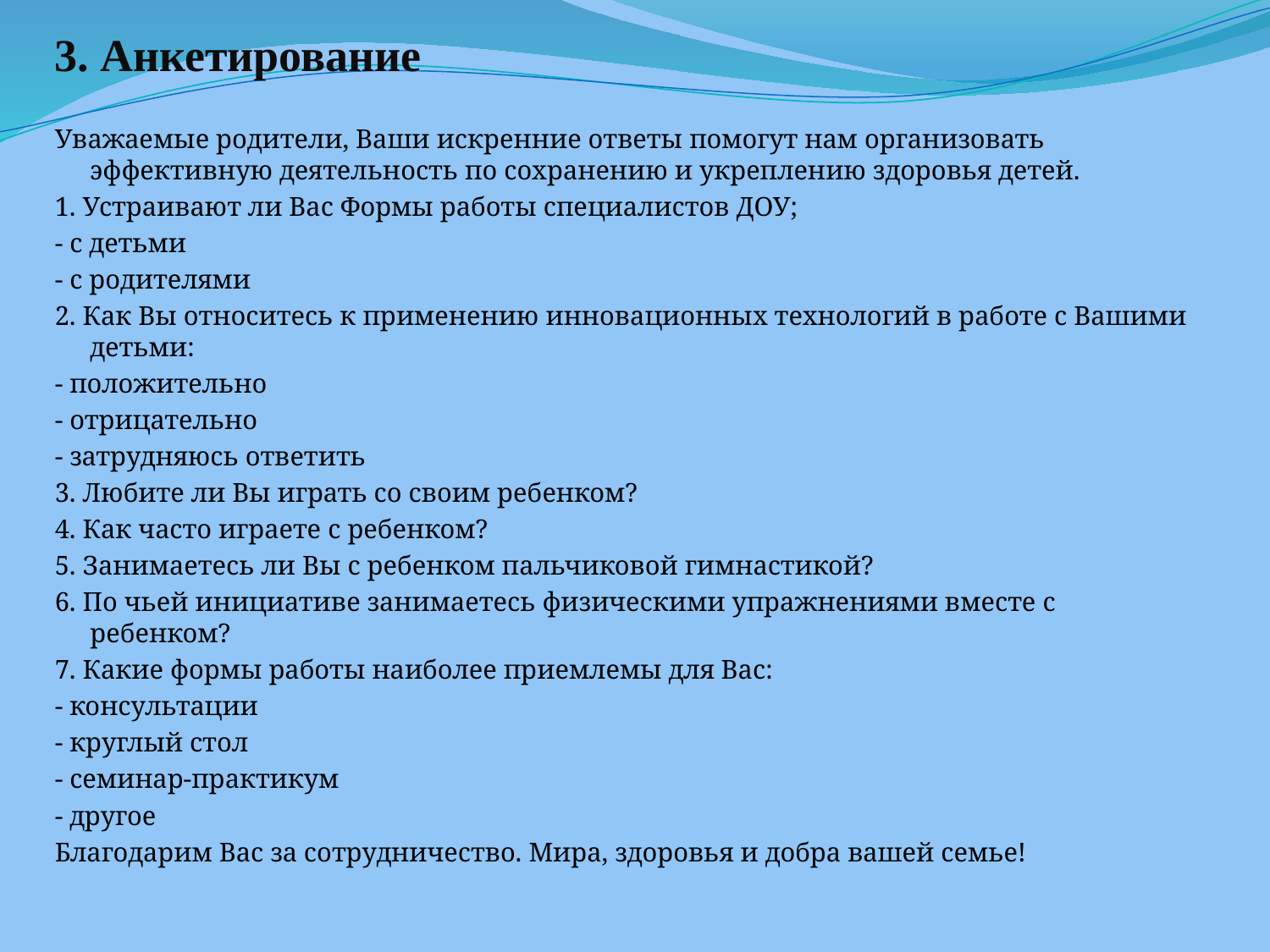

3. Анкетирование

Уважаемые родители, Ваши искренние ответы помогут нам организовать эффективную деятельность по сохранению и укреплению здоровья детей.
1. Устраивают ли Вас Формы работы специалистов ДОУ;
- с детьми
- с родителями
2. Как Вы относитесь к применению инновационных технологий в работе с Вашими детьми:
- положительно
- отрицательно
- затрудняюсь ответить
3. Любите ли Вы играть со своим ребенком?
4. Как часто играете с ребенком?
5. Занимаетесь ли Вы с ребенком пальчиковой гимнастикой?
6. По чьей инициативе занимаетесь физическими упражнениями вместе с ребенком?
7. Какие формы работы наиболее приемлемы для Вас:
- консультации
- круглый стол
- семинар-практикум
- другое
Благодарим Вас за сотрудничество. Мира, здоровья и добра вашей семье!